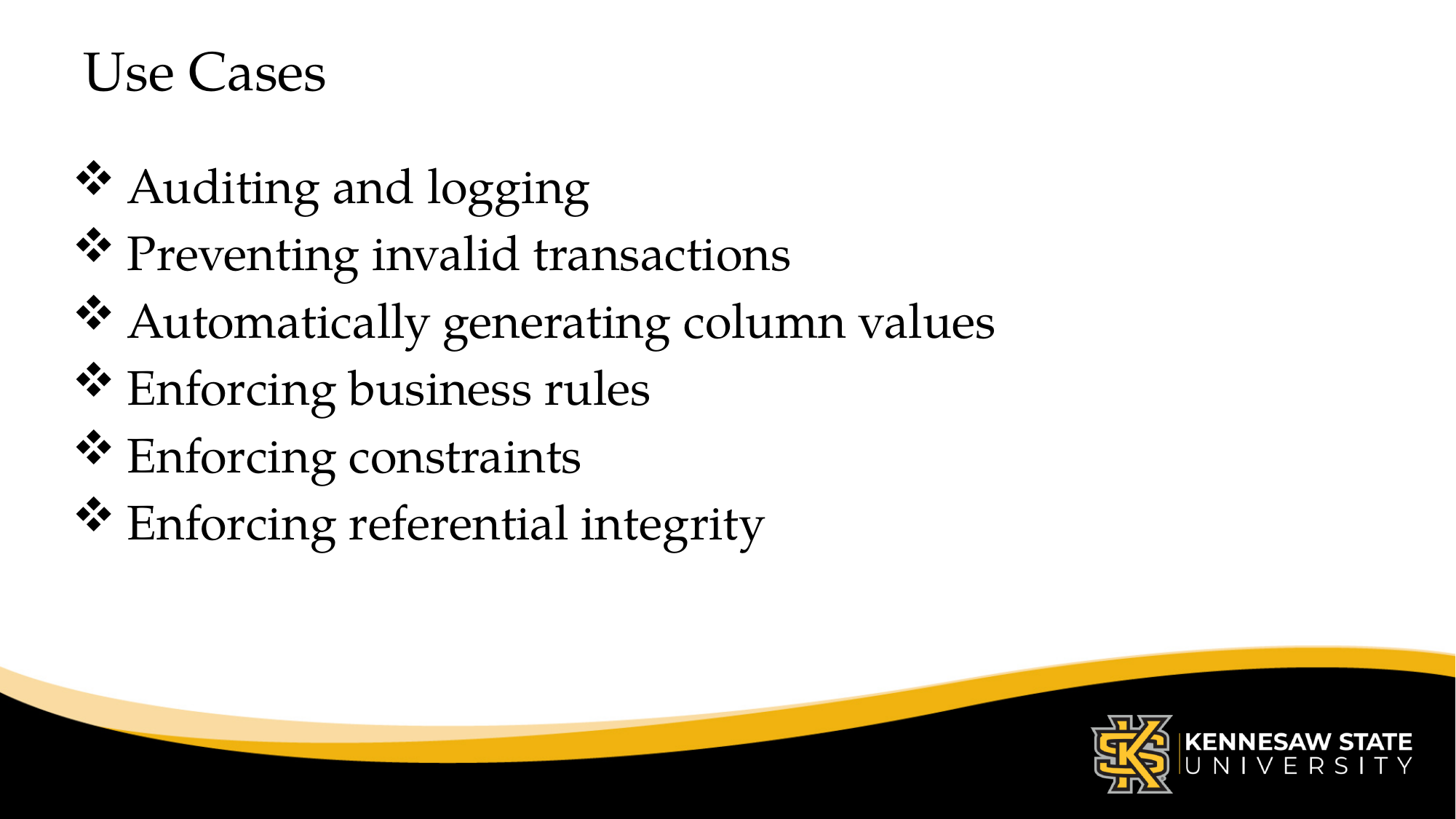

# Use Cases
Auditing and logging
Preventing invalid transactions
Automatically generating column values
Enforcing business rules
Enforcing constraints
Enforcing referential integrity